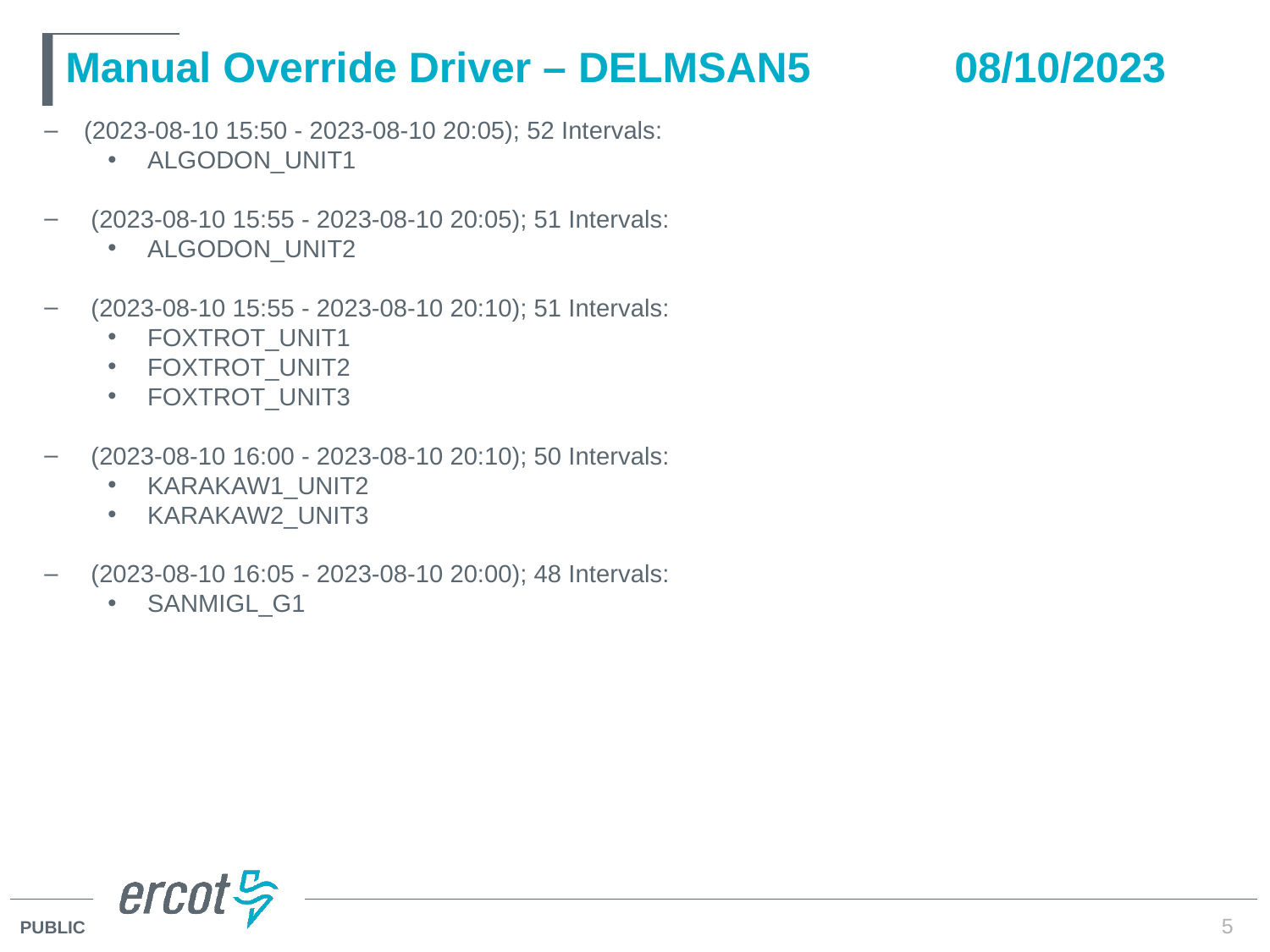

# Manual Override Driver – DELMSAN5 		08/10/2023
(2023-08-10 15:50 - 2023-08-10 20:05); 52 Intervals:
ALGODON_UNIT1

 (2023-08-10 15:55 - 2023-08-10 20:05); 51 Intervals:
ALGODON_UNIT2

 (2023-08-10 15:55 - 2023-08-10 20:10); 51 Intervals:
FOXTROT_UNIT1
FOXTROT_UNIT2
FOXTROT_UNIT3

 (2023-08-10 16:00 - 2023-08-10 20:10); 50 Intervals:
KARAKAW1_UNIT2
KARAKAW2_UNIT3

 (2023-08-10 16:05 - 2023-08-10 20:00); 48 Intervals:
SANMIGL_G1
5